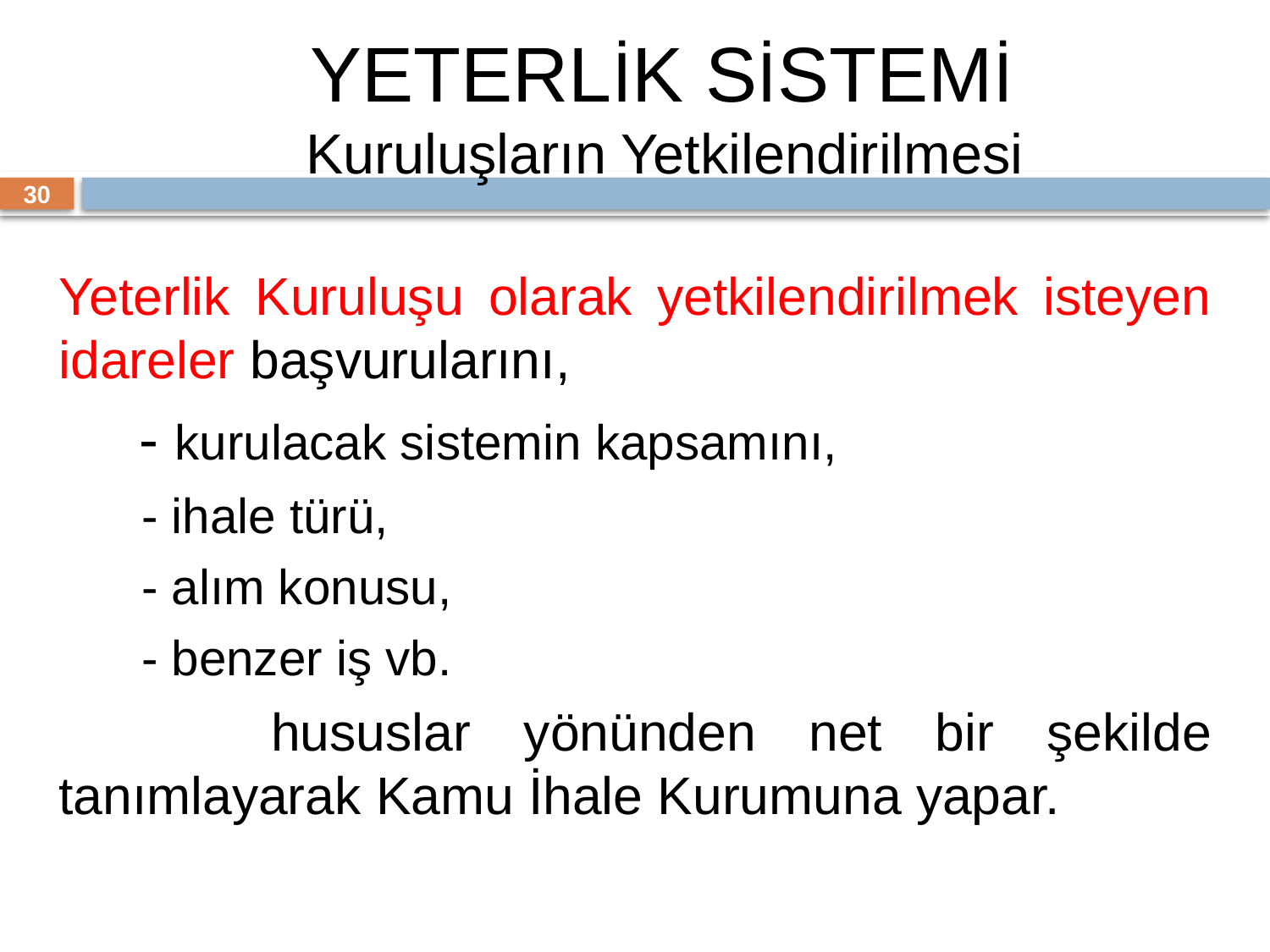

YETERLİK SİSTEMİ
Kuruluşların Yetkilendirilmesi
30
Yeterlik Kuruluşu olarak yetkilendirilmek isteyen idareler başvurularını,
     - kurulacak sistemin kapsamını,
      - ihale türü,
      - alım konusu,
      - benzer iş vb.
    hususlar yönünden net bir şekilde tanımlayarak Kamu İhale Kurumuna yapar.